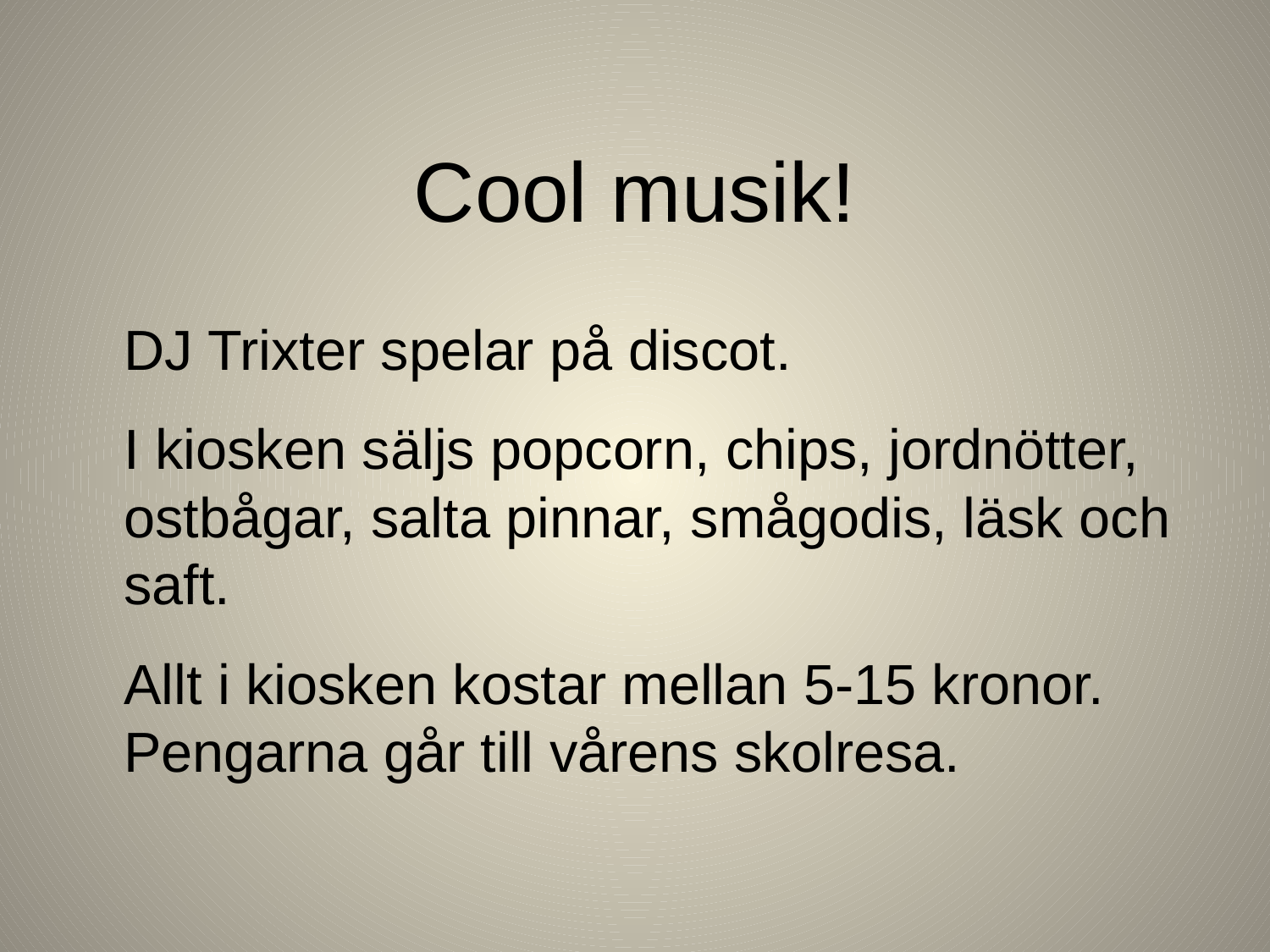

# Cool musik!
DJ Trixter spelar på discot.
I kiosken säljs popcorn, chips, jordnötter, ostbågar, salta pinnar, smågodis, läsk och saft.
Allt i kiosken kostar mellan 5-15 kronor. Pengarna går till vårens skolresa.